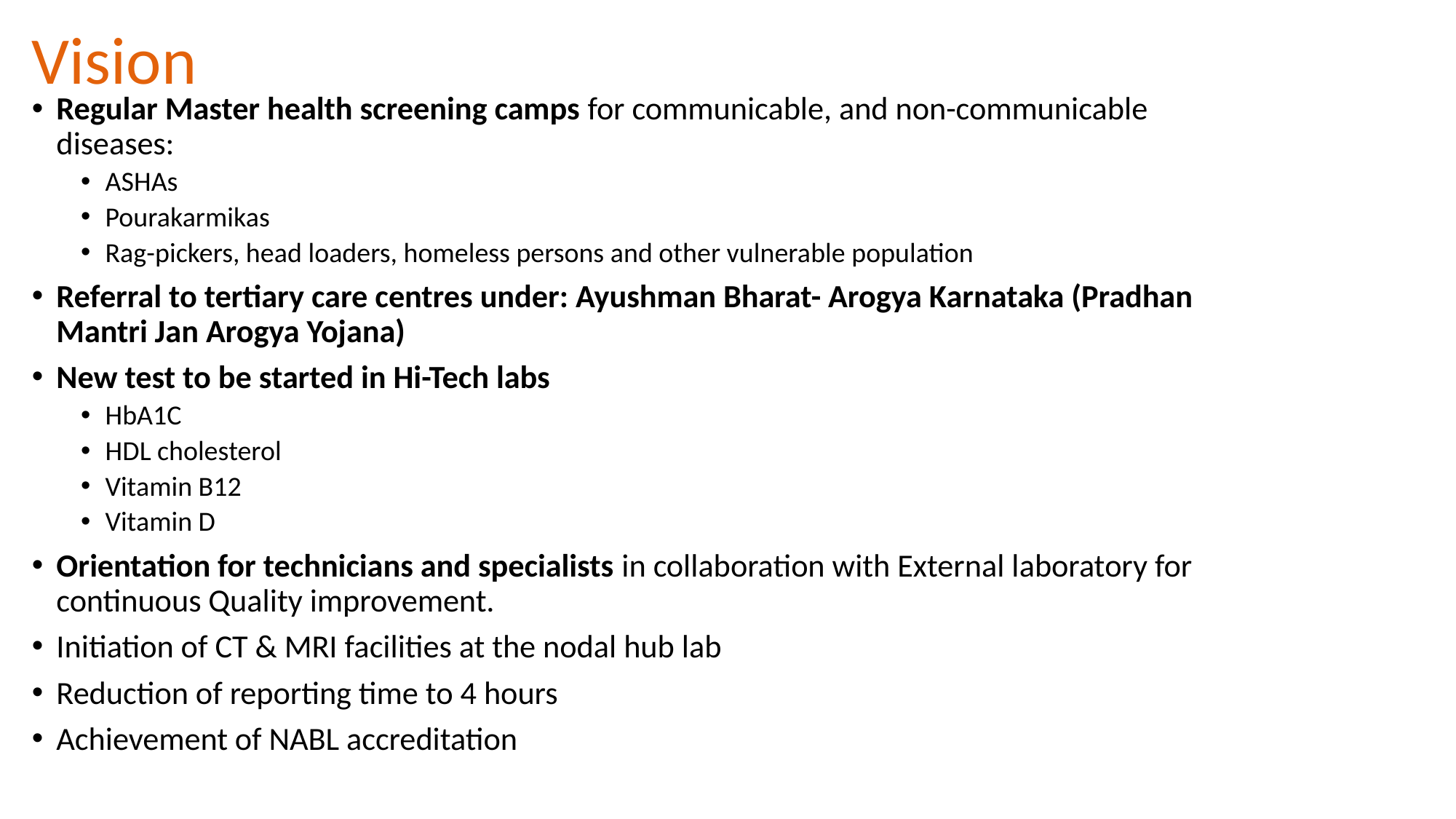

# Vision
Regular Master health screening camps for communicable, and non-communicable diseases:
ASHAs
Pourakarmikas
Rag-pickers, head loaders, homeless persons and other vulnerable population
Referral to tertiary care centres under: Ayushman Bharat- Arogya Karnataka (Pradhan Mantri Jan Arogya Yojana)
New test to be started in Hi-Tech labs
HbA1C
HDL cholesterol
Vitamin B12
Vitamin D
Orientation for technicians and specialists in collaboration with External laboratory for continuous Quality improvement.
Initiation of CT & MRI facilities at the nodal hub lab
Reduction of reporting time to 4 hours
Achievement of NABL accreditation